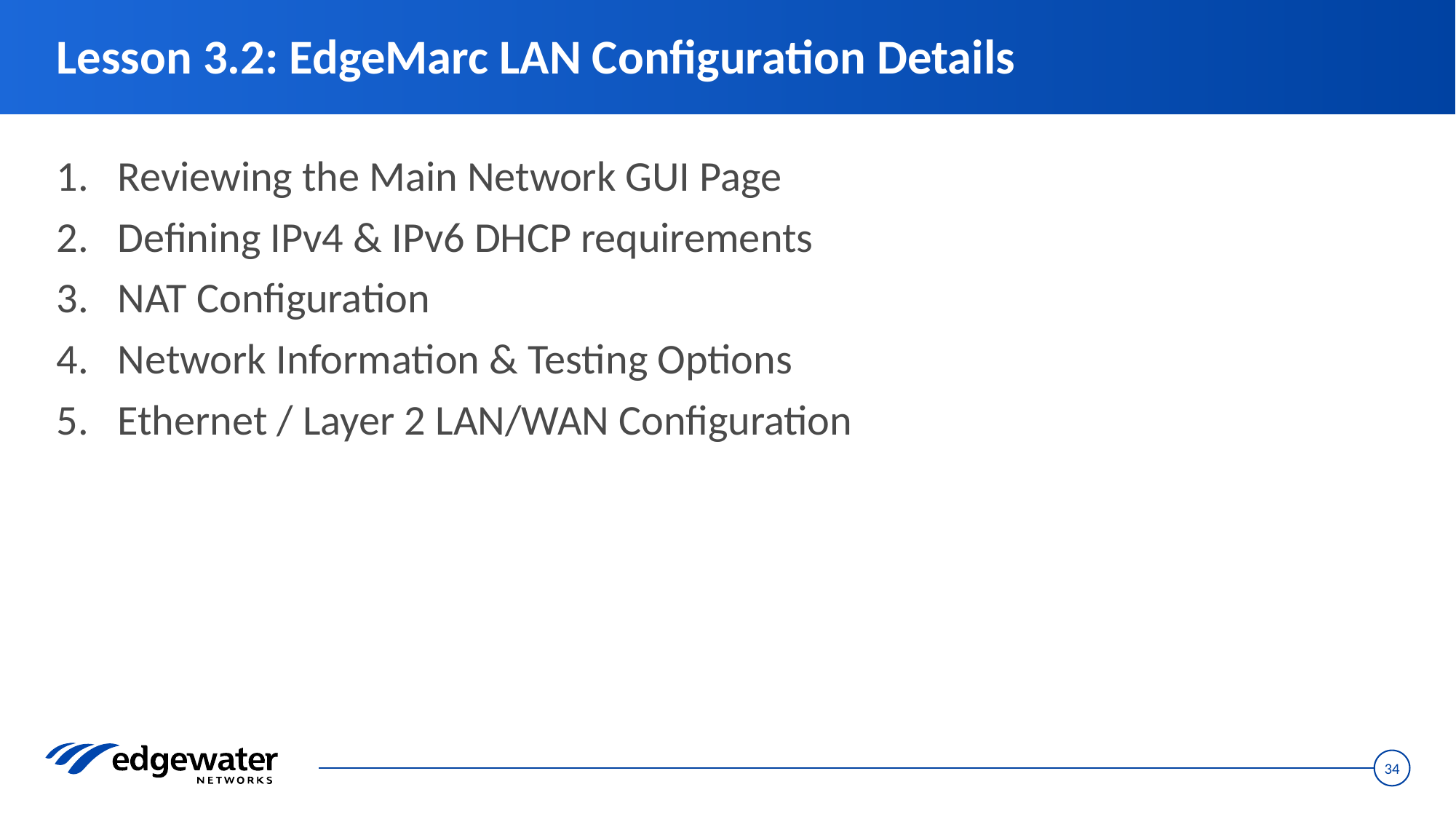

# Lesson 3.2: EdgeMarc LAN Configuration Details
Reviewing the Main Network GUI Page
Defining IPv4 & IPv6 DHCP requirements
NAT Configuration
Network Information & Testing Options
Ethernet / Layer 2 LAN/WAN Configuration